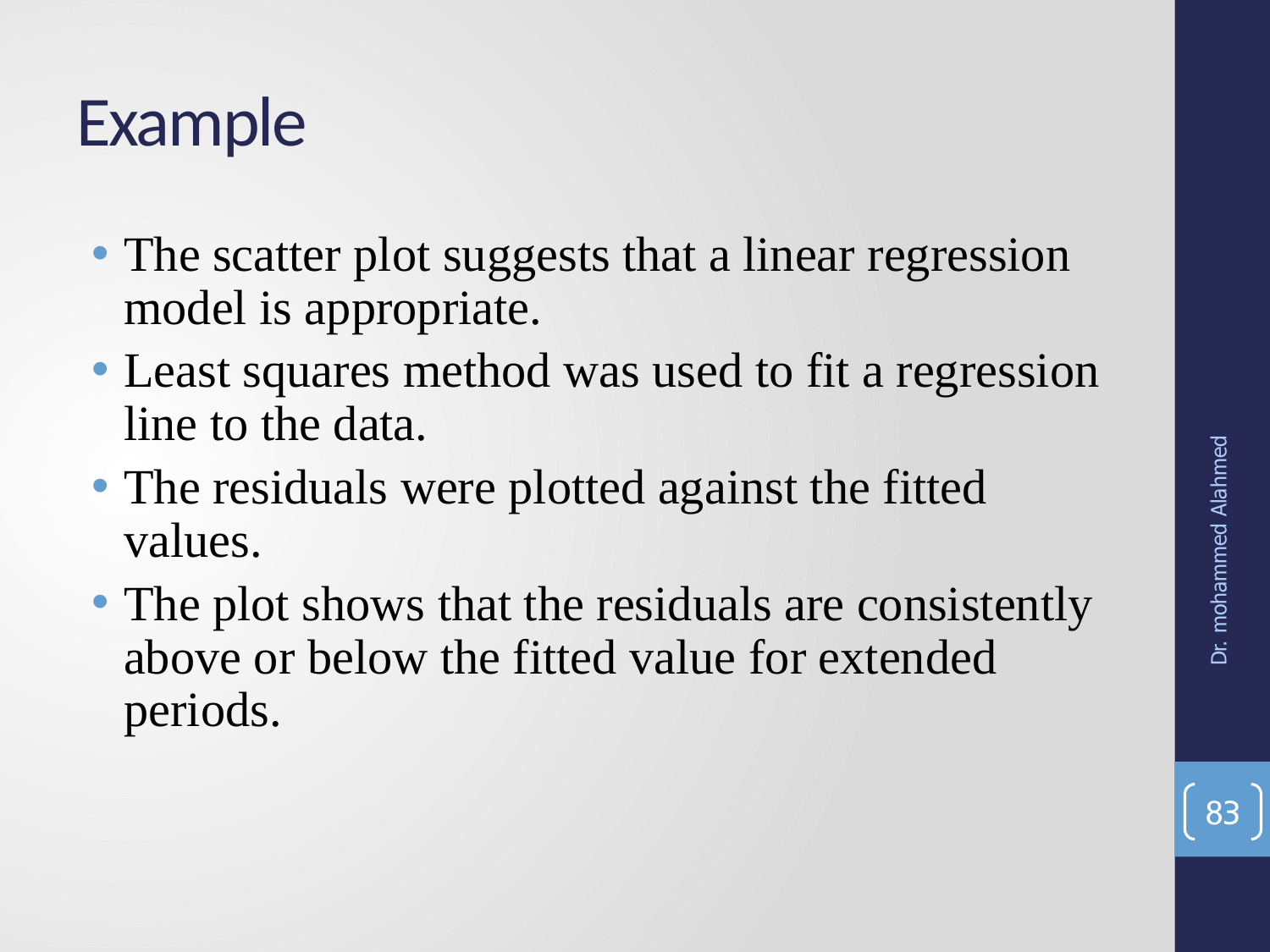

# Example
The scatter plot suggests that a linear regression model is appropriate.
Least squares method was used to fit a regression line to the data.
The residuals were plotted against the fitted values.
The plot shows that the residuals are consistently above or below the fitted value for extended periods.
Dr. mohammed Alahmed
83